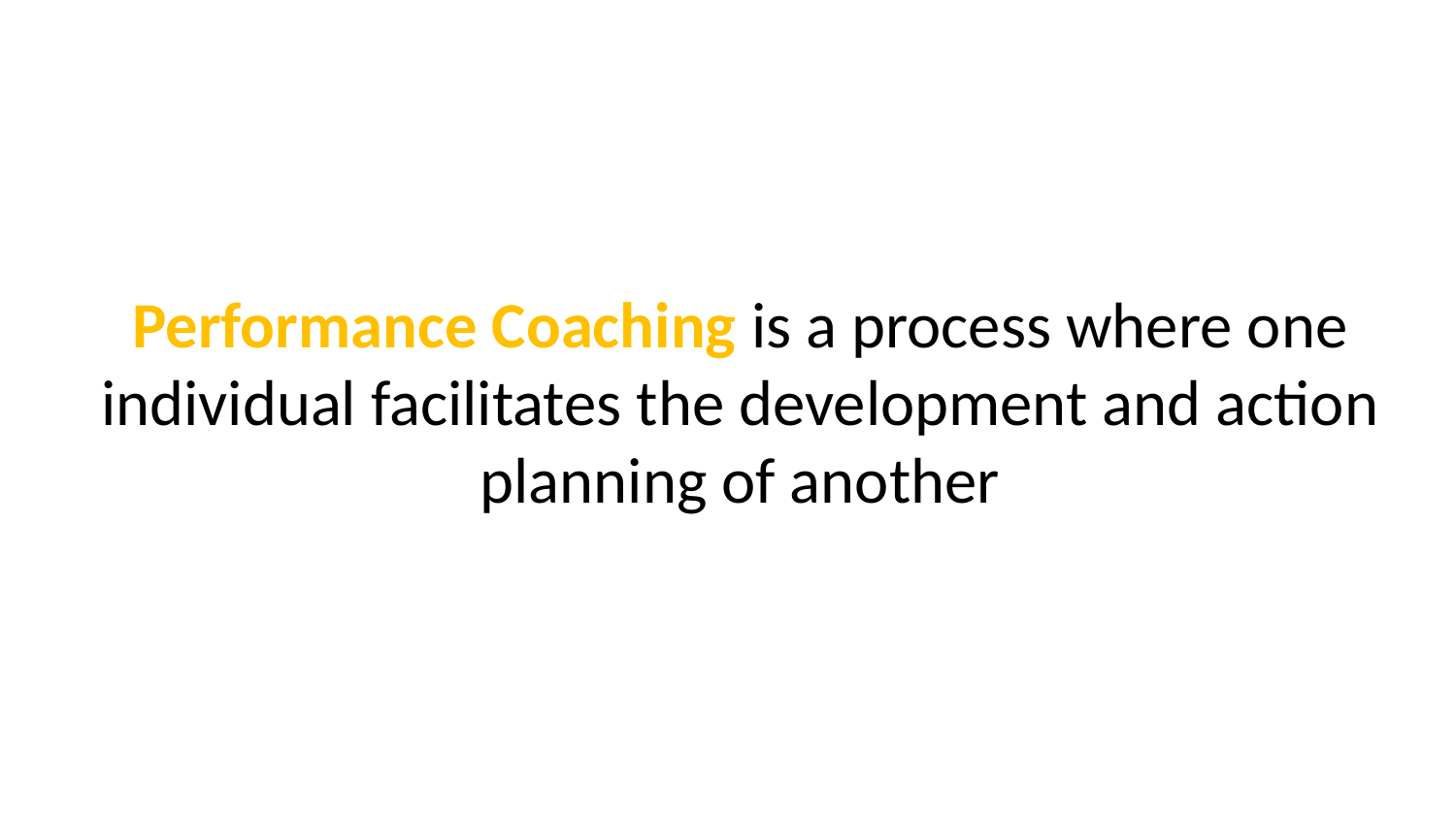

Performance Coaching is a process where one individual facilitates the development and action planning of another